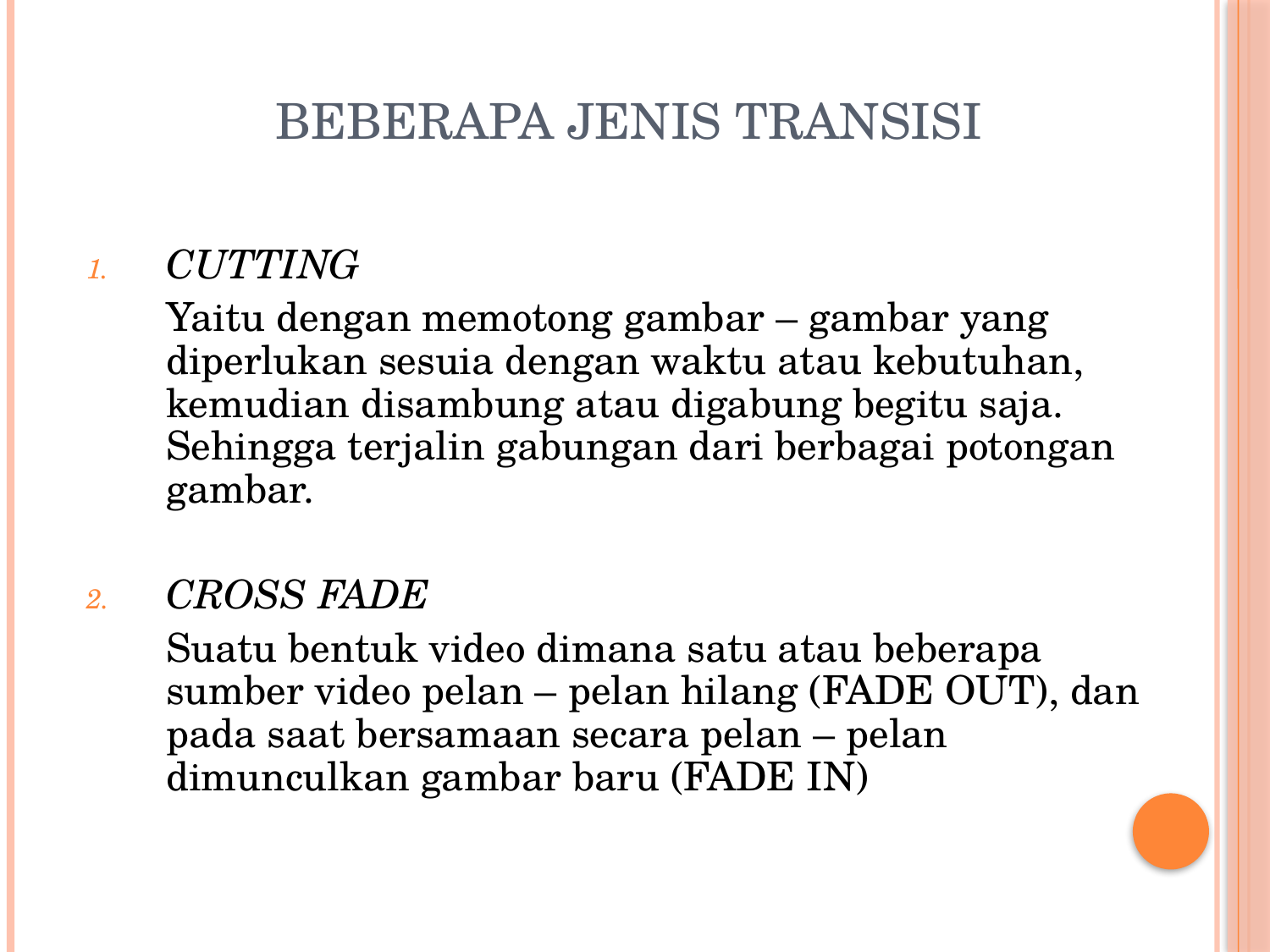

# Beberapa jenis transisi
CUTTING
	Yaitu dengan memotong gambar – gambar yang diperlukan sesuia dengan waktu atau kebutuhan, kemudian disambung atau digabung begitu saja. Sehingga terjalin gabungan dari berbagai potongan gambar.

CROSS FADE
	Suatu bentuk video dimana satu atau beberapa sumber video pelan – pelan hilang (FADE OUT), dan pada saat bersamaan secara pelan – pelan dimunculkan gambar baru (FADE IN)